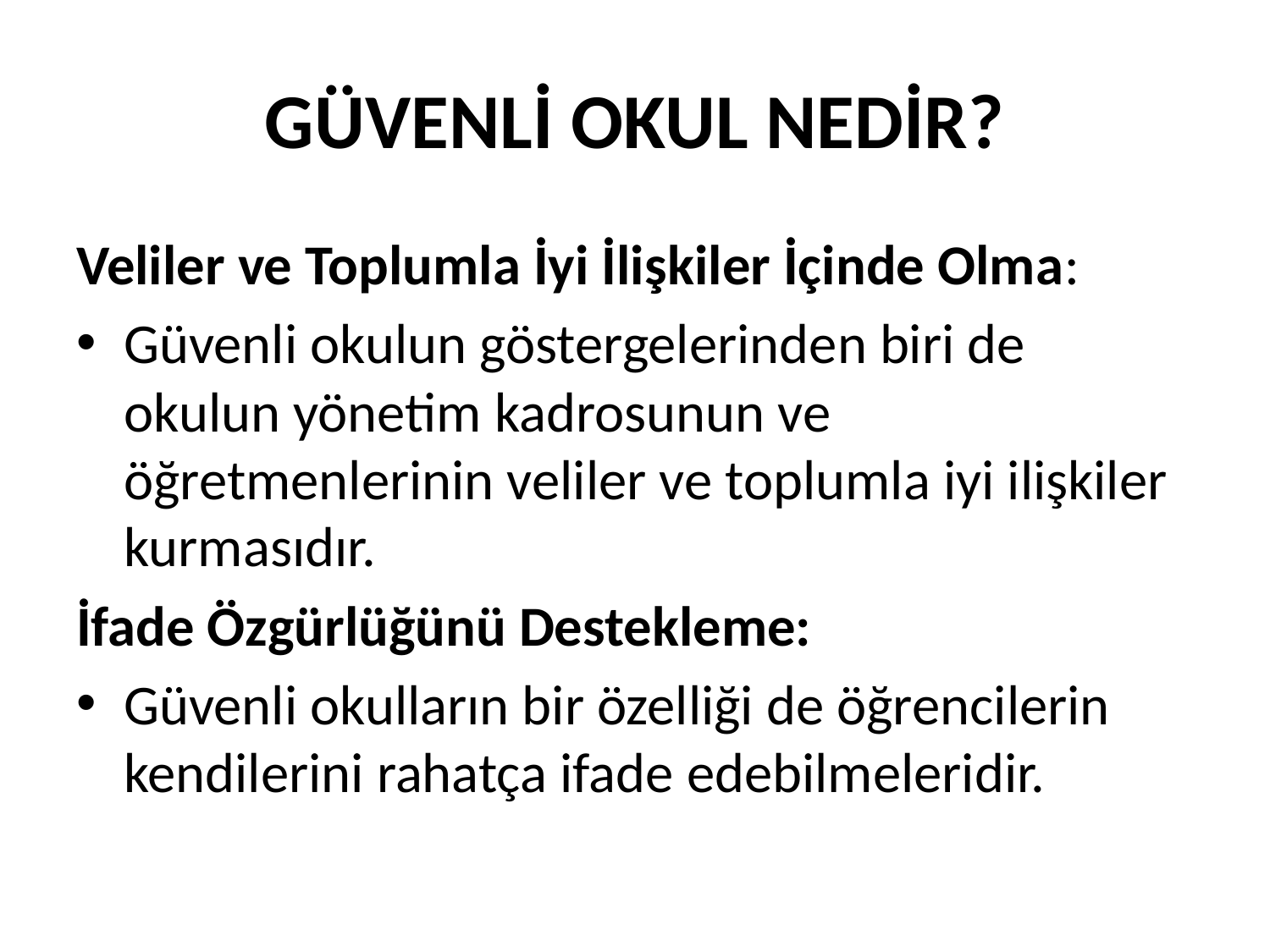

# GÜVENLİ OKUL NEDİR?
Veliler ve Toplumla İyi İlişkiler İçinde Olma:
Güvenli okulun göstergelerinden biri de okulun yönetim kadrosunun ve öğretmenlerinin veliler ve toplumla iyi ilişkiler kurmasıdır.
İfade Özgürlüğünü Destekleme:
Güvenli okulların bir özelliği de öğrencilerin kendilerini rahatça ifade edebilmeleridir.